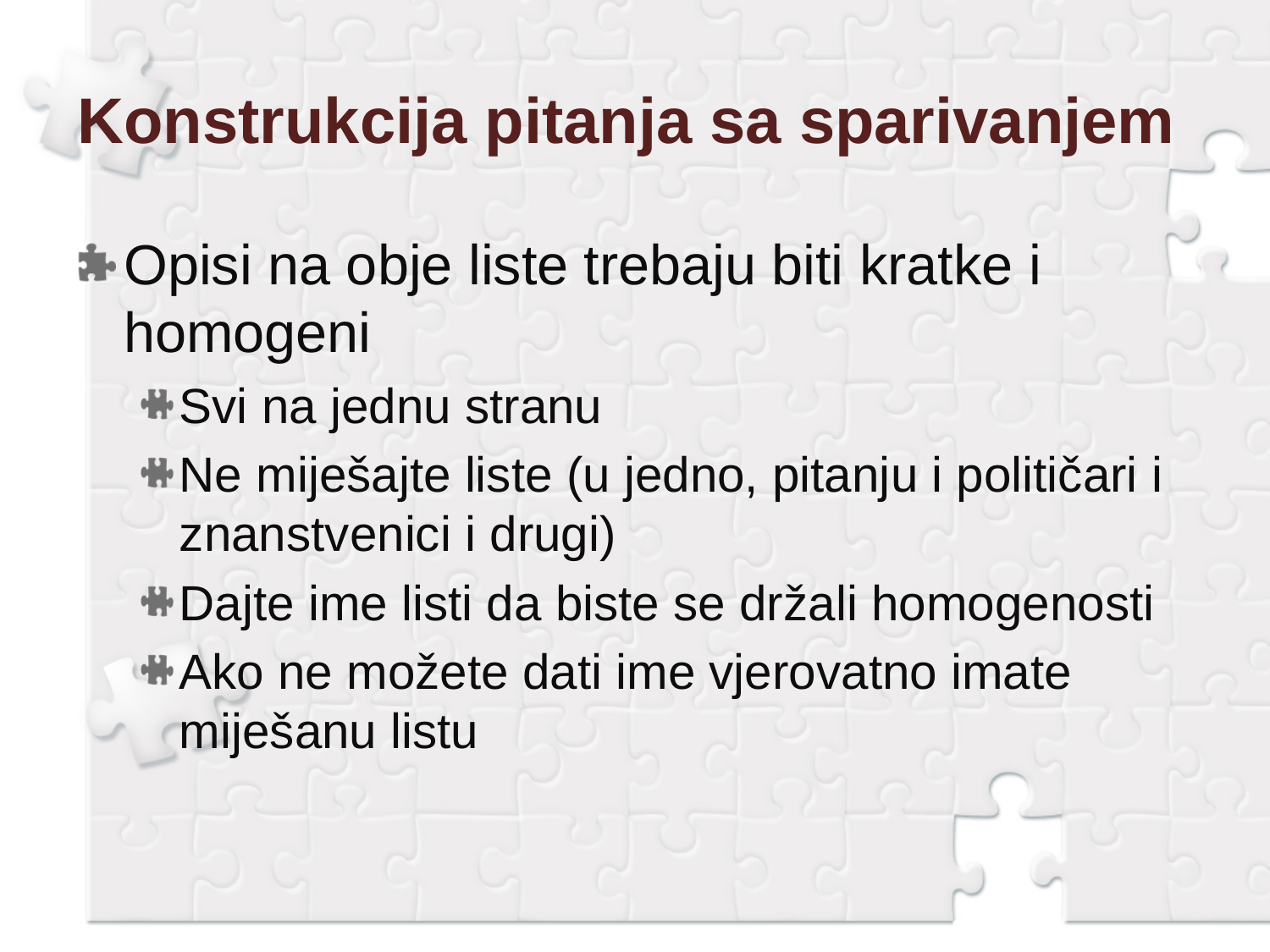

# Konstrukcija pitanja sa sparivanjem
Opisi na obje liste trebaju biti kratke i homogeni
Svi na jednu stranu
Ne miješajte liste (u jedno, pitanju i političari i znanstvenici i drugi)
Dajte ime listi da biste se držali homogenosti
Ako ne možete dati ime vjerovatno imate miješanu listu